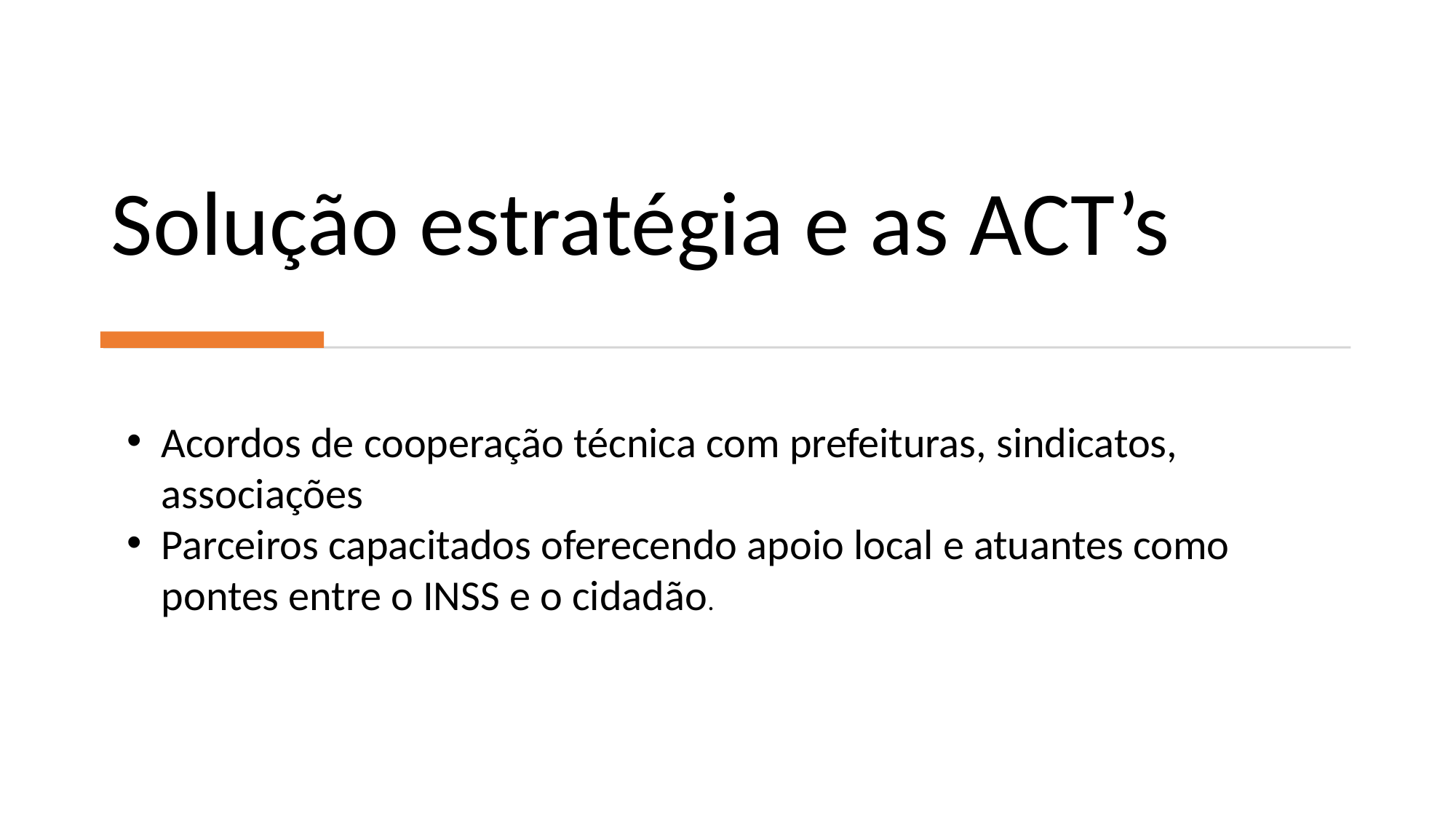

# Solução estratégia e as ACT’s

Acordos de cooperação técnica com prefeituras, sindicatos, associações
Parceiros capacitados oferecendo apoio local e atuantes como pontes entre o INSS e o cidadão.